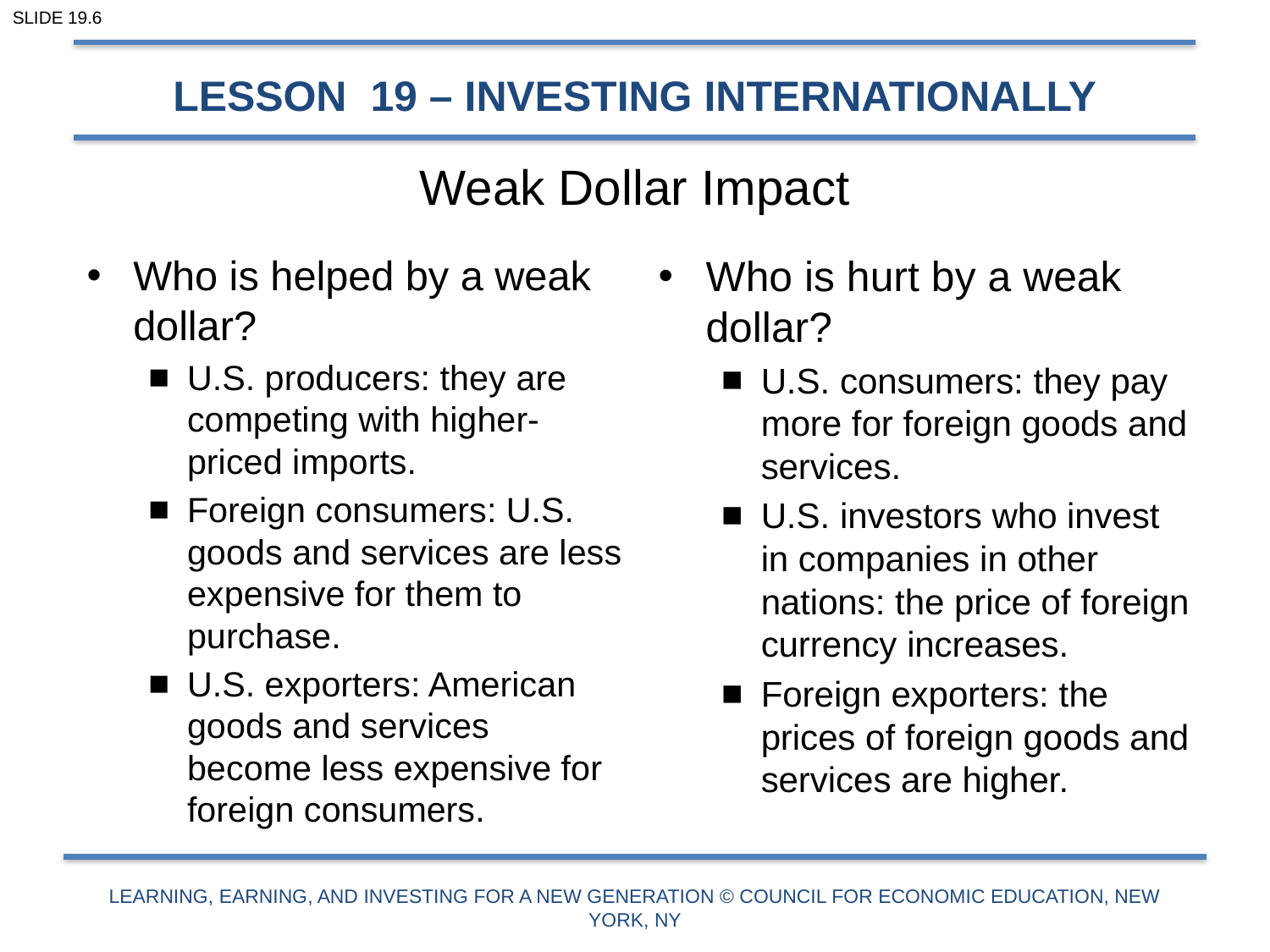

Slide 19.6
Lesson  19 – Investing Internationally
# Weak Dollar Impact
Who is helped by a weak dollar?
U.S. producers: they are competing with higher-priced imports.
Foreign consumers: U.S. goods and services are less expensive for them to purchase.
U.S. exporters: American goods and services become less expensive for foreign consumers.
Who is hurt by a weak dollar?
U.S. consumers: they pay more for foreign goods and services.
U.S. investors who invest in companies in other nations: the price of foreign currency increases.
Foreign exporters: the prices of foreign goods and services are higher.